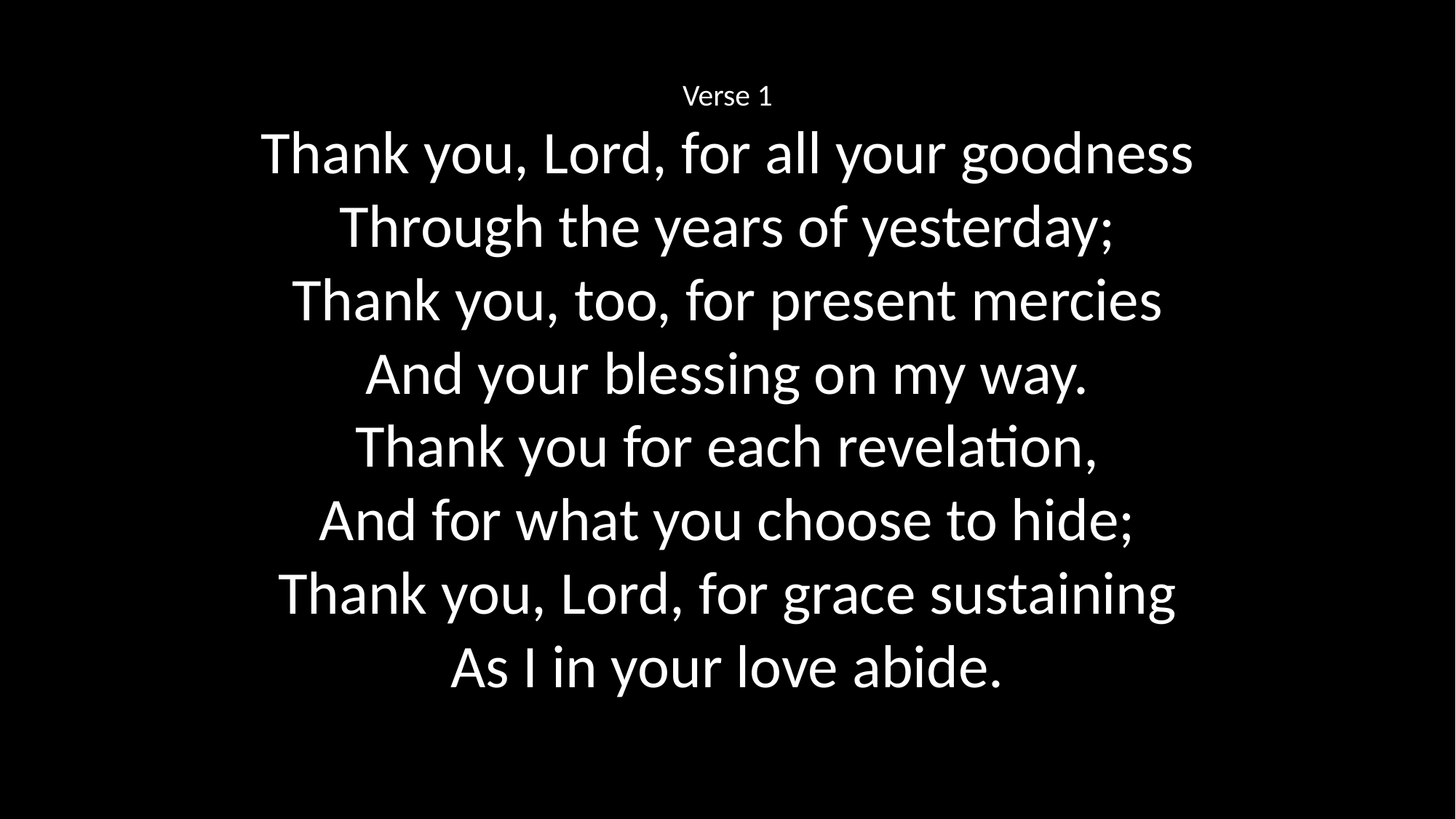

Verse 1
Thank you, Lord, for all your goodness
Through the years of yesterday;
Thank you, too, for present mercies
And your blessing on my way.
Thank you for each revelation,
And for what you choose to hide;
Thank you, Lord, for grace sustaining
As I in your love abide.